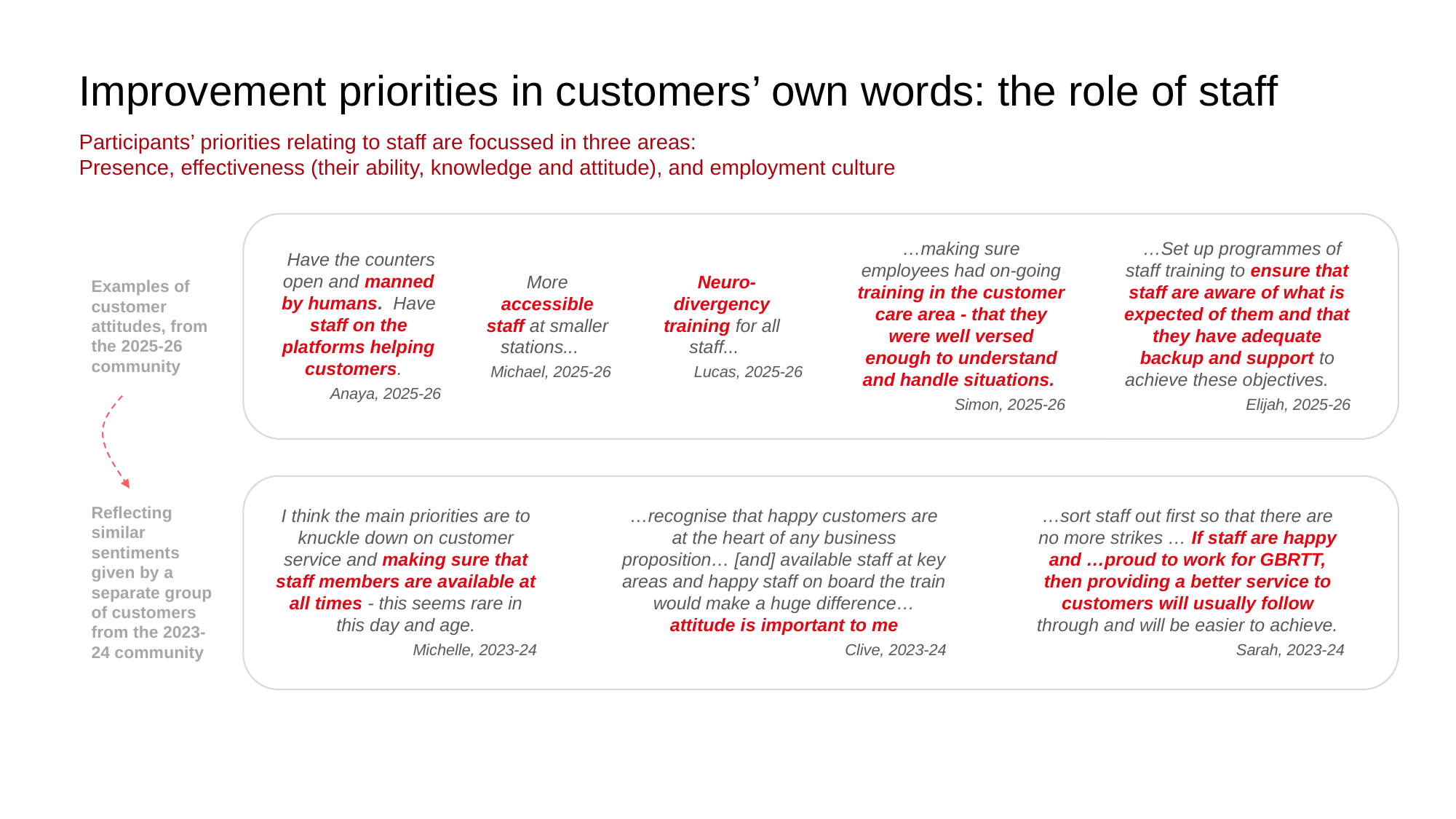

# Improvement priorities in customers’ own words: the role of staff
Participants’ priorities relating to staff are focussed in three areas:
Presence, effectiveness (their ability, knowledge and attitude), and employment culture

…making sure employees had on-going training in the customer care area - that they were well versed enough to understand and handle situations.
Simon, 2025-26
  …Set up programmes of staff training to ensure that staff are aware of what is expected of them and that they have adequate backup and support to achieve these objectives.
Elijah, 2025-26
 Have the counters open and manned by humans.  Have staff on the platforms helping customers.
Anaya, 2025-26
More accessible staff at smaller stations...
Michael, 2025-26
  Neuro-divergency training for all staff...
Lucas, 2025-26
Examples of customer attitudes, from the 2025-26 community

Reflecting similar sentiments given by a separate group of customers from the 2023-24 community
I think the main priorities are to knuckle down on customer service and making sure that staff members are available at all times - this seems rare in this day and age.
Michelle, 2023-24
…recognise that happy customers are at the heart of any business proposition… [and] available staff at key areas and happy staff on board the train would make a huge difference… attitude is important to me
Clive, 2023-24
…sort staff out first so that there are no more strikes … If staff are happy and …proud to work for GBRTT, then providing a better service to customers will usually follow through and will be easier to achieve.
Sarah, 2023-24